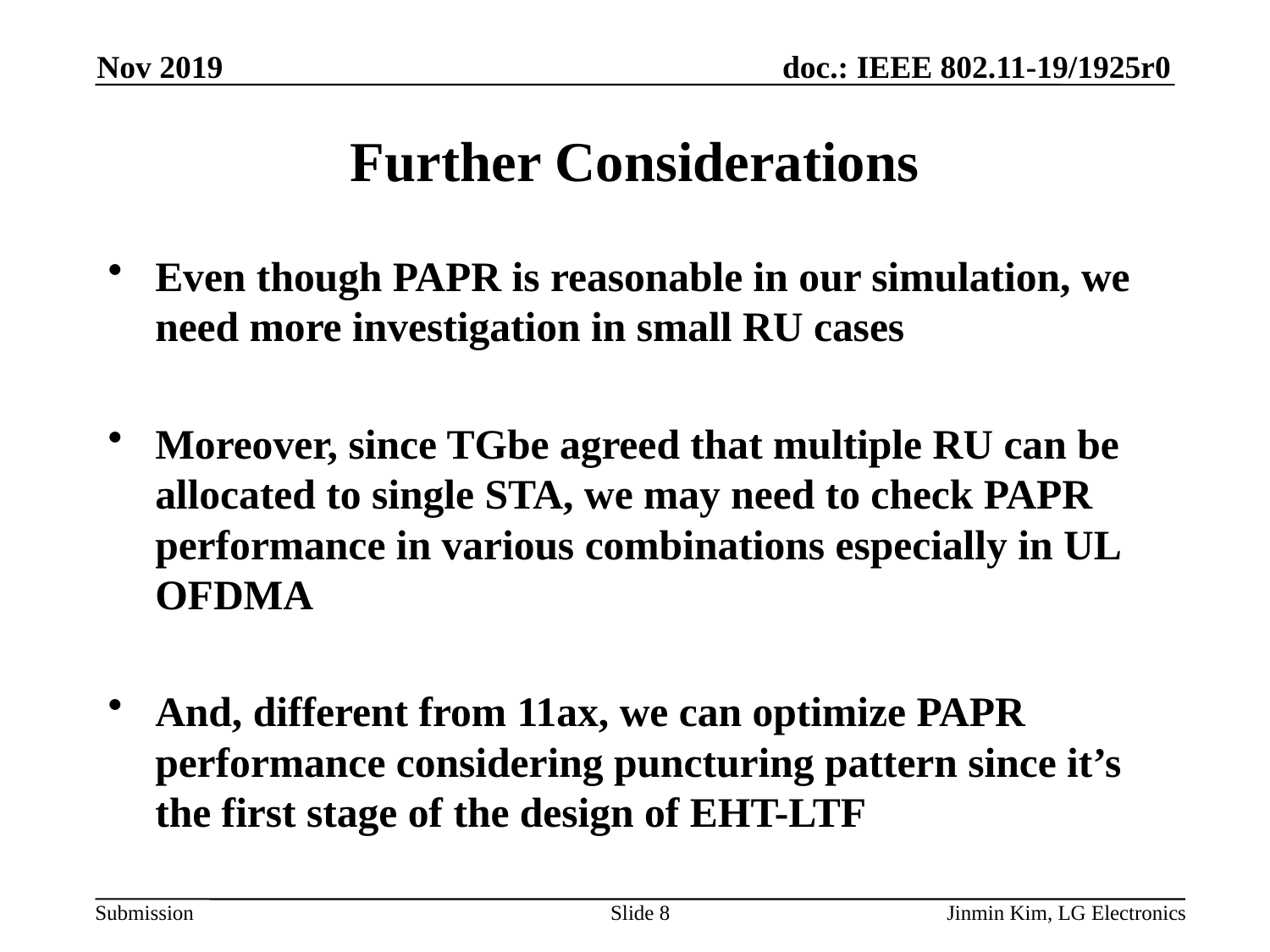

Nov 2019
# Further Considerations
Even though PAPR is reasonable in our simulation, we need more investigation in small RU cases

Moreover, since TGbe agreed that multiple RU can be allocated to single STA, we may need to check PAPR performance in various combinations especially in UL OFDMA

And, different from 11ax, we can optimize PAPR performance considering puncturing pattern since it’s the first stage of the design of EHT-LTF
Slide 8
Jinmin Kim, LG Electronics